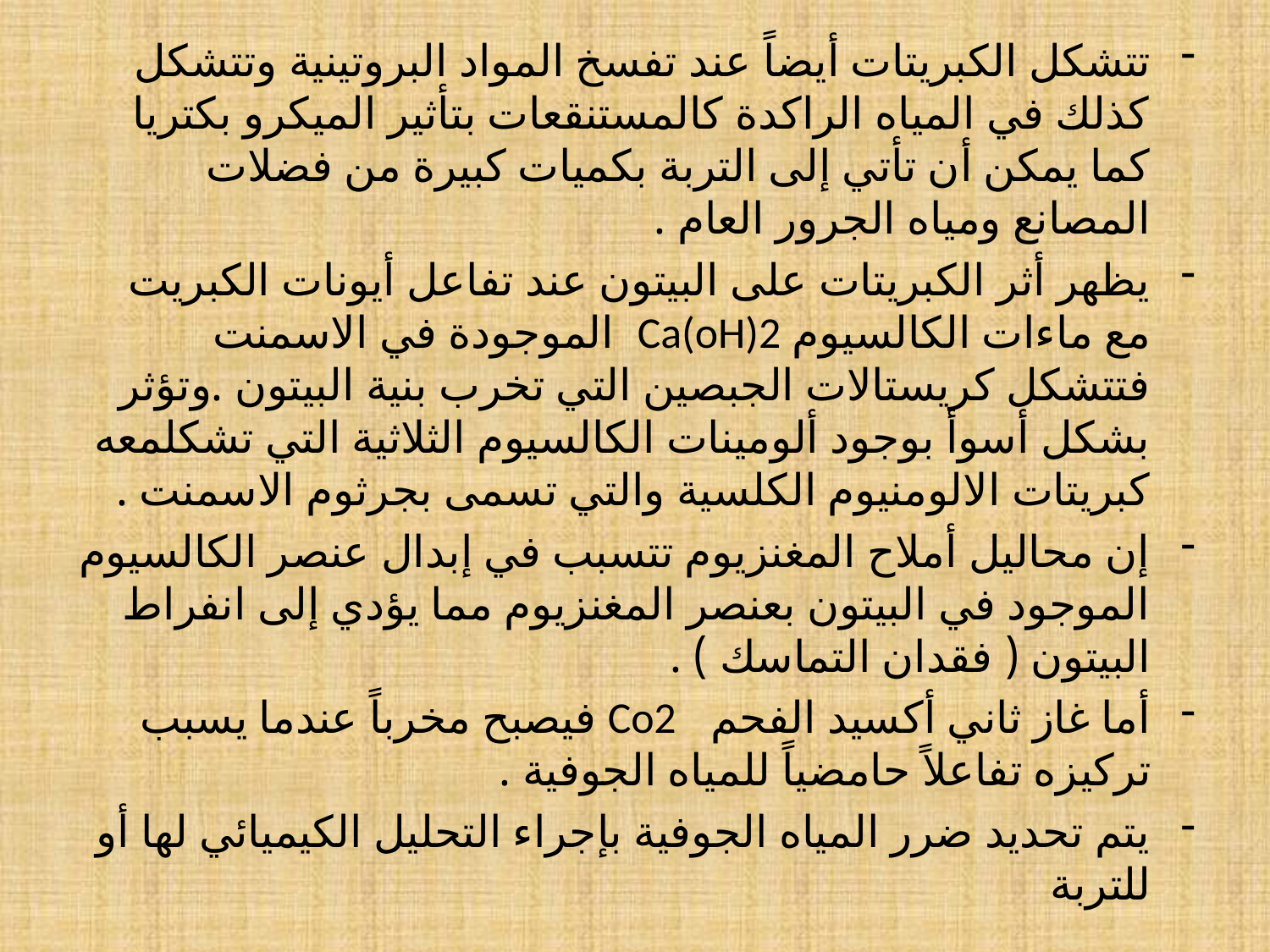

تتشكل الكبريتات أيضاً عند تفسخ المواد البروتينية وتتشكل كذلك في المياه الراكدة كالمستنقعات بتأثير الميكرو بكتريا كما يمكن أن تأتي إلى التربة بكميات كبيرة من فضلات المصانع ومياه الجرور العام .
يظهر أثر الكبريتات على البيتون عند تفاعل أيونات الكبريت مع ماءات الكالسيوم Ca(oH)2  الموجودة في الاسمنت فتتشكل كريستالات الجبصين التي تخرب بنية البيتون .وتؤثر بشكل أسوأ بوجود ألومينات الكالسيوم الثلاثية التي تشكلمعه كبريتات الالومنيوم الكلسية والتي تسمى بجرثوم الاسمنت .
إن محاليل أملاح المغنزيوم تتسبب في إبدال عنصر الكالسيوم الموجود في البيتون بعنصر المغنزيوم مما يؤدي إلى انفراط البيتون ( فقدان التماسك ) .
أما غاز ثاني أكسيد الفحم   Co2 فيصبح مخرباً عندما يسبب تركيزه تفاعلاً حامضياً للمياه الجوفية .
يتم تحديد ضرر المياه الجوفية بإجراء التحليل الكيميائي لها أو للتربة